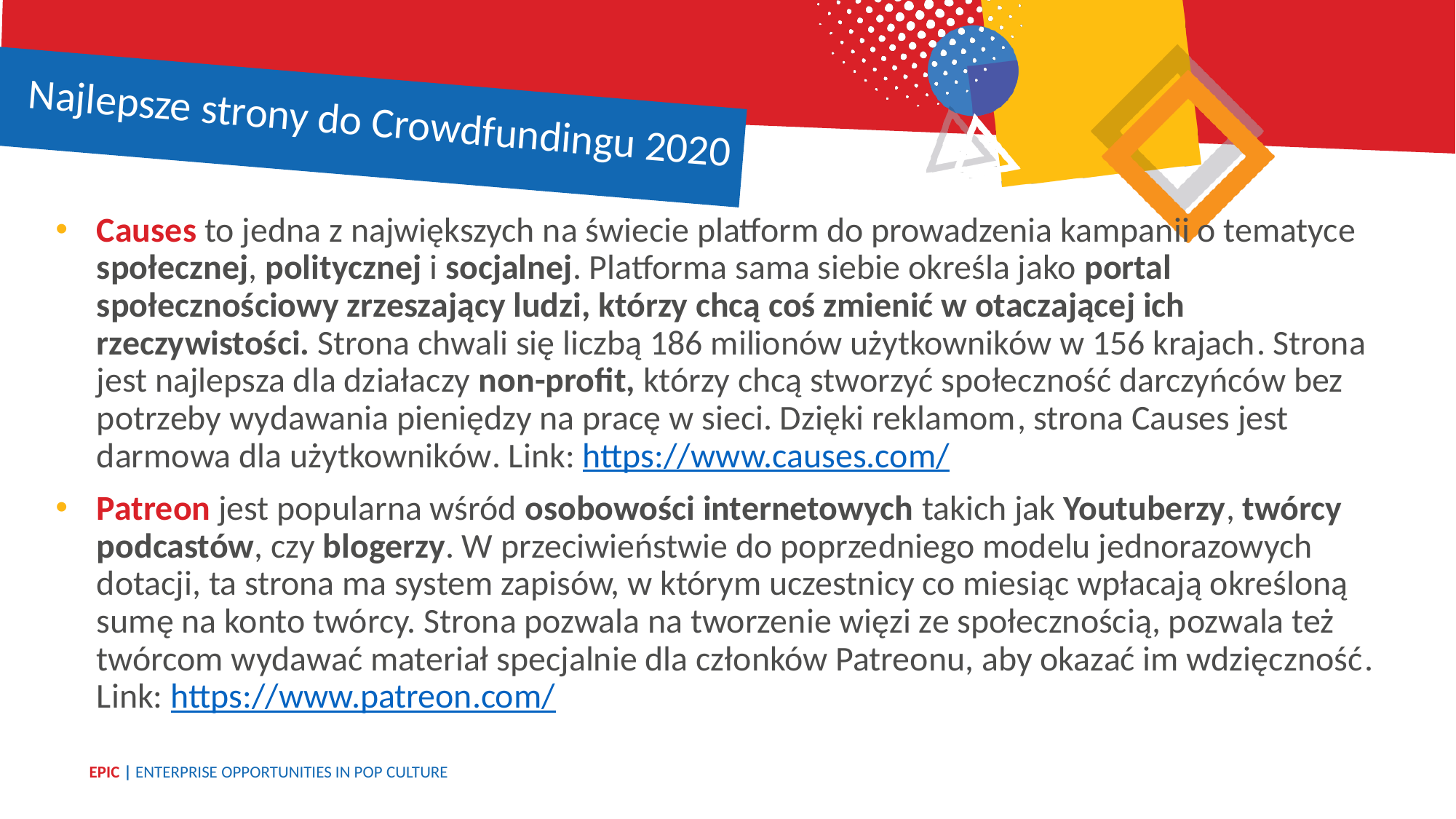

Najlepsze strony do Crowdfundingu 2020
Causes to jedna z największych na świecie platform do prowadzenia kampanii o tematyce społecznej, politycznej i socjalnej. Platforma sama siebie określa jako portal społecznościowy zrzeszający ludzi, którzy chcą coś zmienić w otaczającej ich rzeczywistości. Strona chwali się liczbą 186 milionów użytkowników w 156 krajach. Strona jest najlepsza dla działaczy non-profit, którzy chcą stworzyć społeczność darczyńców bez potrzeby wydawania pieniędzy na pracę w sieci. Dzięki reklamom, strona Causes jest darmowa dla użytkowników. Link: https://www.causes.com/
Patreon jest popularna wśród osobowości internetowych takich jak Youtuberzy, twórcy podcastów, czy blogerzy. W przeciwieństwie do poprzedniego modelu jednorazowych dotacji, ta strona ma system zapisów, w którym uczestnicy co miesiąc wpłacają określoną sumę na konto twórcy. Strona pozwala na tworzenie więzi ze społecznością, pozwala też twórcom wydawać materiał specjalnie dla członków Patreonu, aby okazać im wdzięczność. Link: https://www.patreon.com/